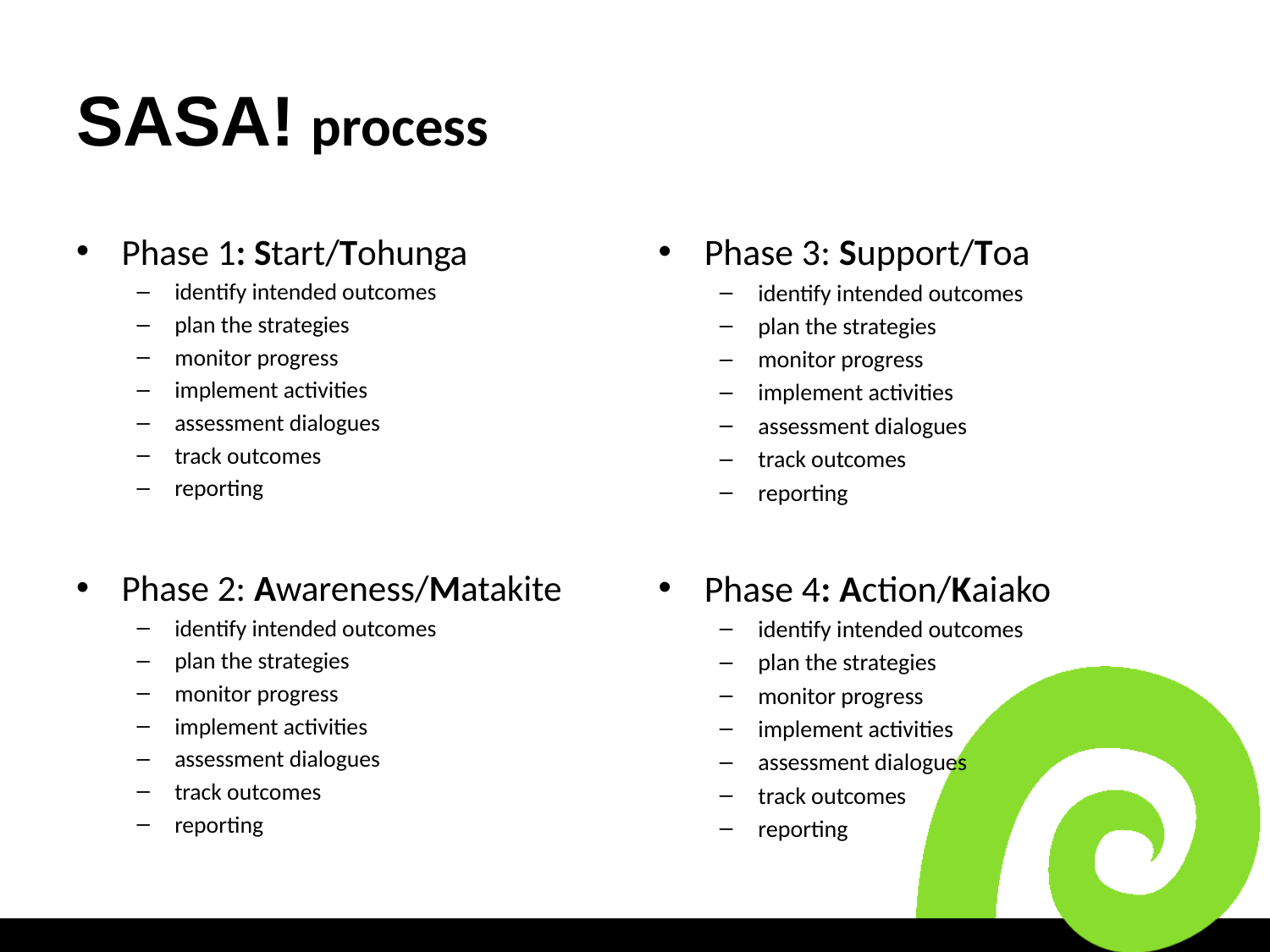

# SASA! process
Phase 1: Start/Tohunga
identify intended outcomes
plan the strategies
monitor progress
implement activities
assessment dialogues
track outcomes
reporting

Phase 2: Awareness/Matakite
identify intended outcomes
plan the strategies
monitor progress
implement activities
assessment dialogues
track outcomes
reporting

Phase 3: Support/Toa
identify intended outcomes
plan the strategies
monitor progress
implement activities
assessment dialogues
track outcomes
reporting

Phase 4: Action/Kaiako
identify intended outcomes
plan the strategies
monitor progress
implement activities
assessment dialogues
track outcomes
reporting